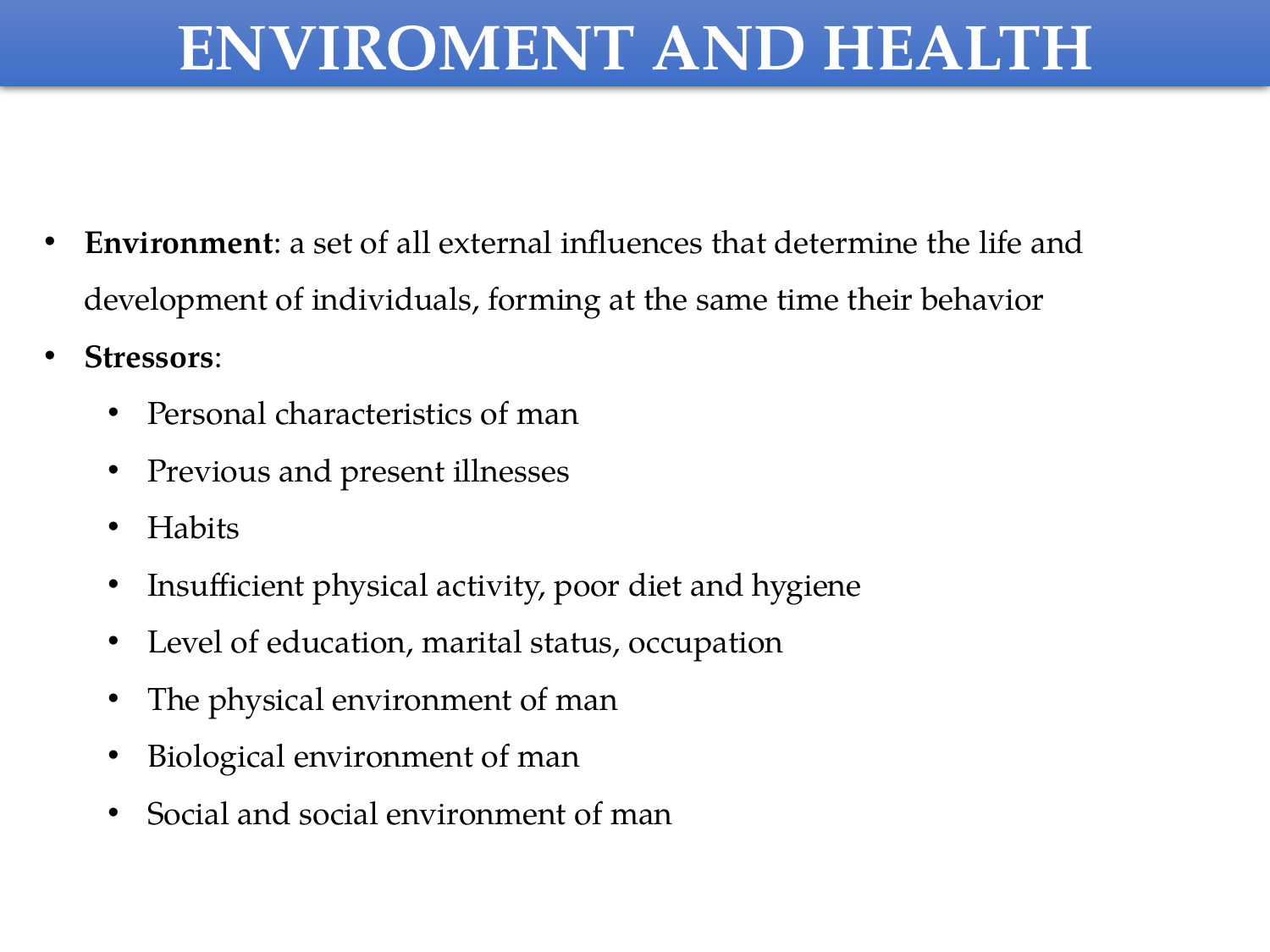

ENVIROMENT AND HEALTH
Environment: a set of all external influences that determine the life and development of individuals, forming at the same time their behavior
Stressors:
Personal characteristics of man
Previous and present illnesses
Habits
Insufficient physical activity, poor diet and hygiene
Level of education, marital status, occupation
The physical environment of man
Biological environment of man
Social and social environment of man